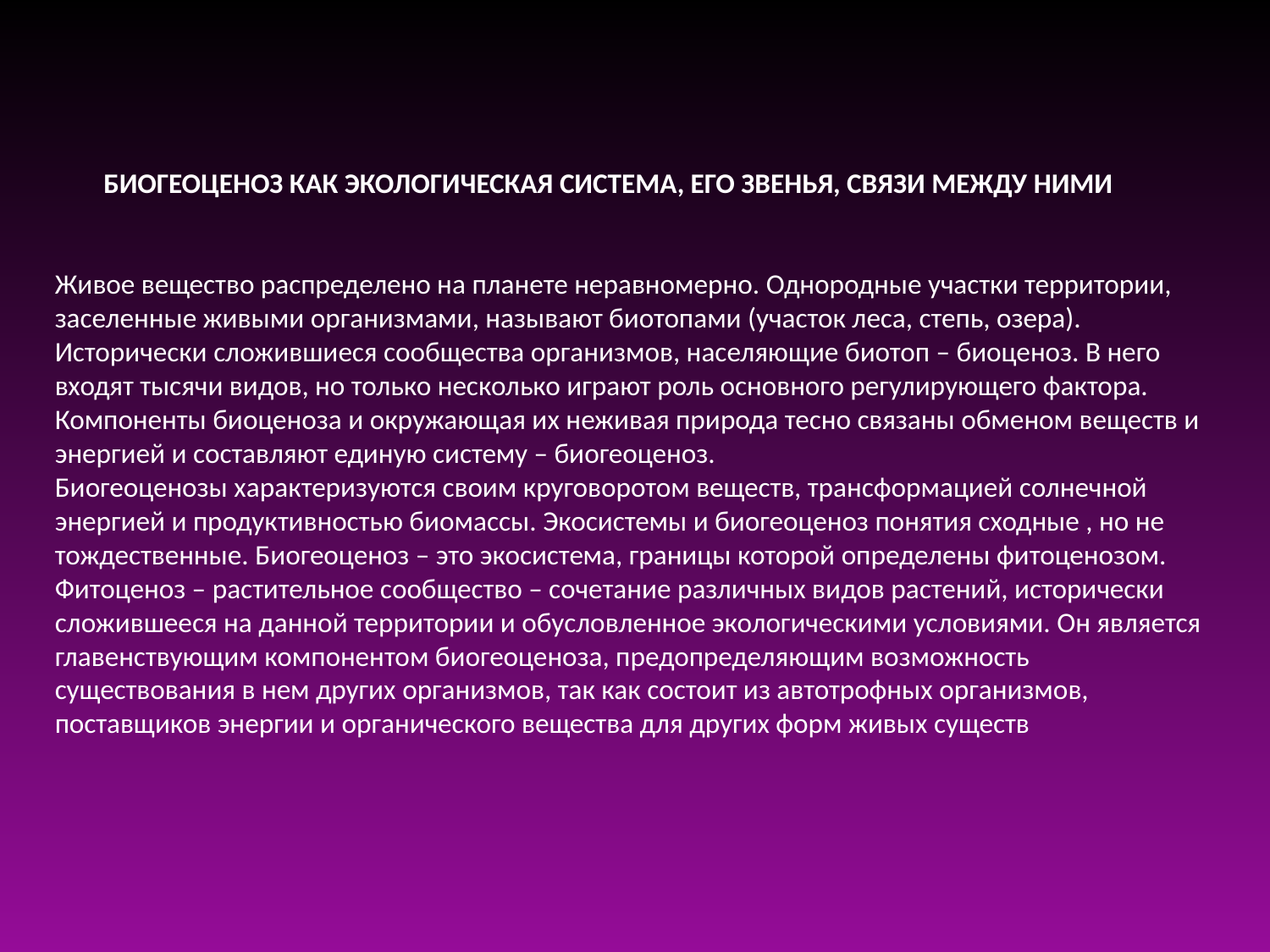

БИОГЕОЦЕНОЗ КАК ЭКОЛОГИЧЕСКАЯ СИСТЕМА, ЕГО ЗВЕНЬЯ, СВЯЗИ МЕЖДУ НИМИ

Живое вещество распределено на планете неравномерно. Однородные участки территории, заселенные живыми организмами, называют биотопами (участок леса, степь, озера). Исторически сложившиеся сообщества организмов, населяющие биотоп – биоценоз. В него входят тысячи видов, но только несколько играют роль основного регулирующего фактора. Компоненты биоценоза и окружающая их неживая природа тесно связаны обменом веществ и энергией и составляют единую систему – биогеоценоз.
Биогеоценозы характеризуются своим круговоротом веществ, трансформацией солнечной энергией и продуктивностью биомассы. Экосистемы и биогеоценоз понятия сходные , но не тождественные. Биогеоценоз – это экосистема, границы которой определены фитоценозом. Фитоценоз – растительное сообщество – сочетание различных видов растений, исторически сложившееся на данной территории и обусловленное экологическими условиями. Он является главенствующим компонентом биогеоценоза, предопределяющим возможность существования в нем других организмов, так как состоит из автотрофных организмов, поставщиков энергии и органического вещества для других форм живых существ